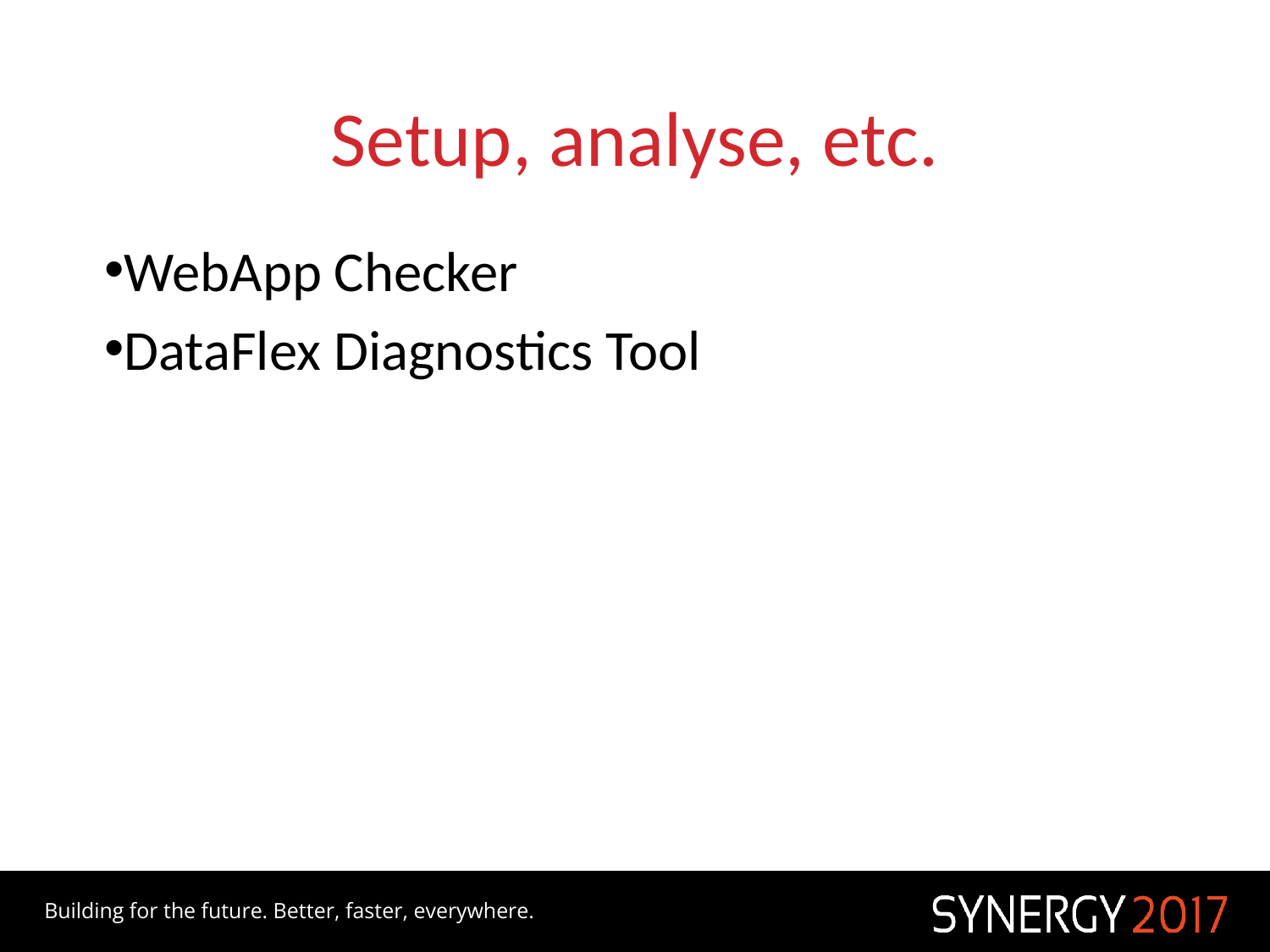

# Setup, analyse, etc.
WebApp Checker
DataFlex Diagnostics Tool